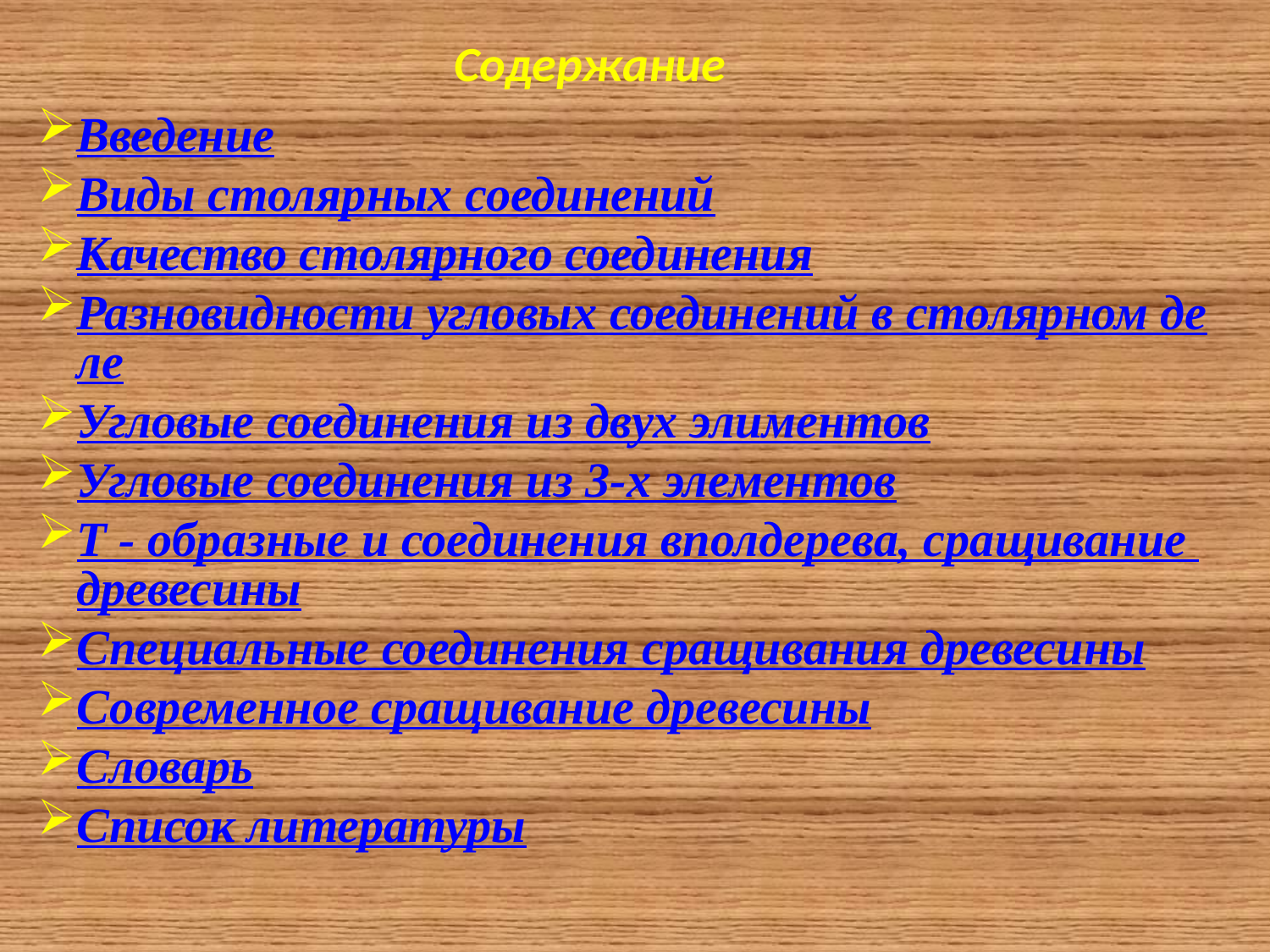

Содержание
Введение
Виды столярных соединений
Качество столярного соединения
Разновидности угловых соединений в столярном деле
Угловые соединения из двух элиментов
Угловые соединения из 3-х элементов
Т - образные и соединения вполдерева, сращивание древесины
Специальные соединения сращивания древесины
Современное сращивание древесины
Словарь
Список литературы